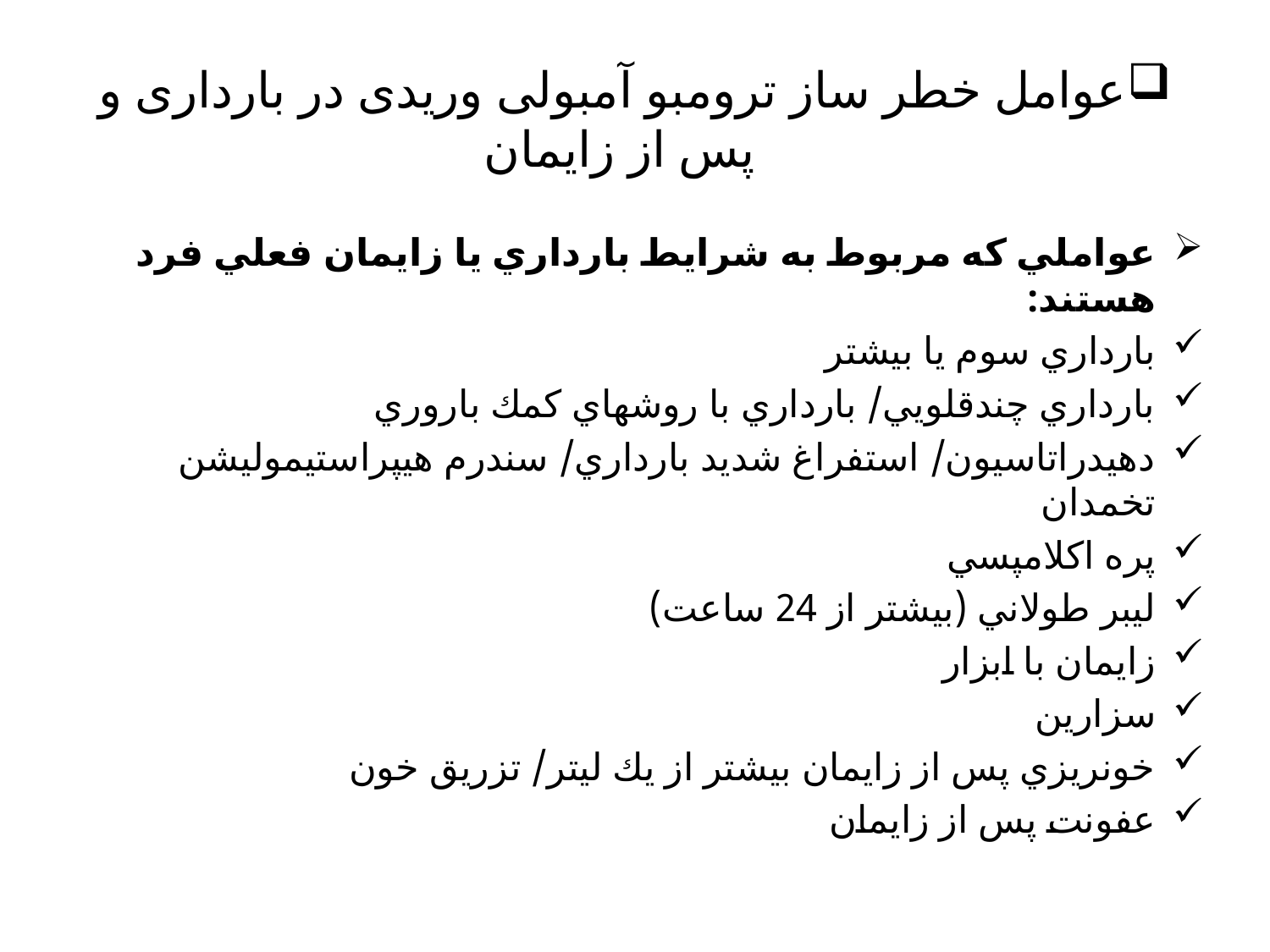

# عوامل خطر ساز ترومبو آمبولی وریدی در بارداری و پس از زایمان
عواملي كه مربوط به شرايط بارداري يا زايمان فعلي فرد هستند:
بارداري سوم يا بيشتر
بارداري چندقلويي/ بارداري با روشهاي كمك باروري
دهيدراتاسيون/ استفراغ شديد بارداري/ سندرم هيپراستيموليشن تخمدان
پره اكلامپسي
ليبر طولاني (بيشتر از 24 ساعت)
زايمان با ابزار
سزارين
خونريزي پس از زايمان بيشتر از يك ليتر/ تزريق خون
عفونت پس از زایمان